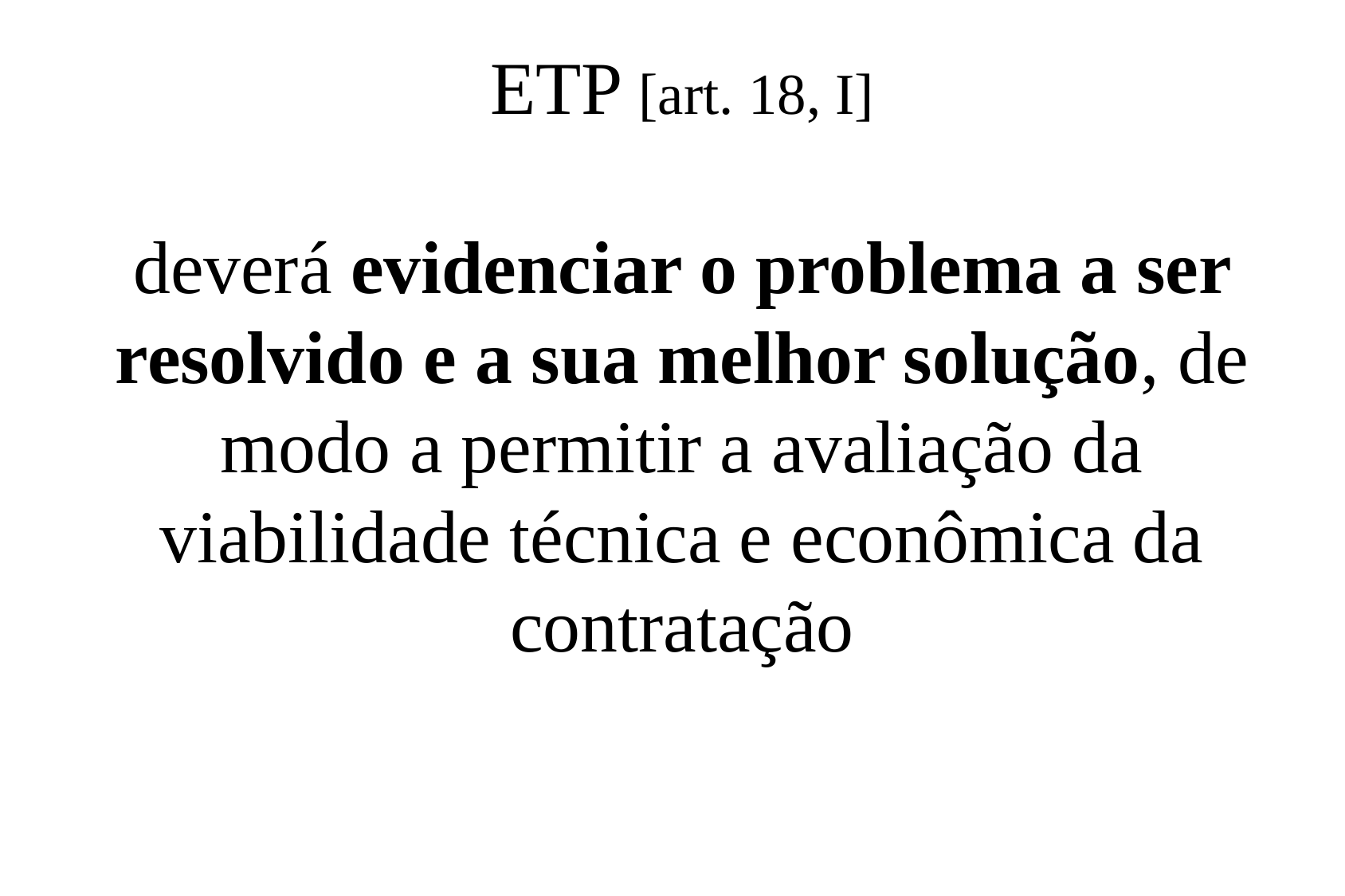

# ETP [art. 18, I] deverá evidenciar o problema a ser resolvido e a sua melhor solução, de modo a permitir a avaliação da viabilidade técnica e econômica da contratação